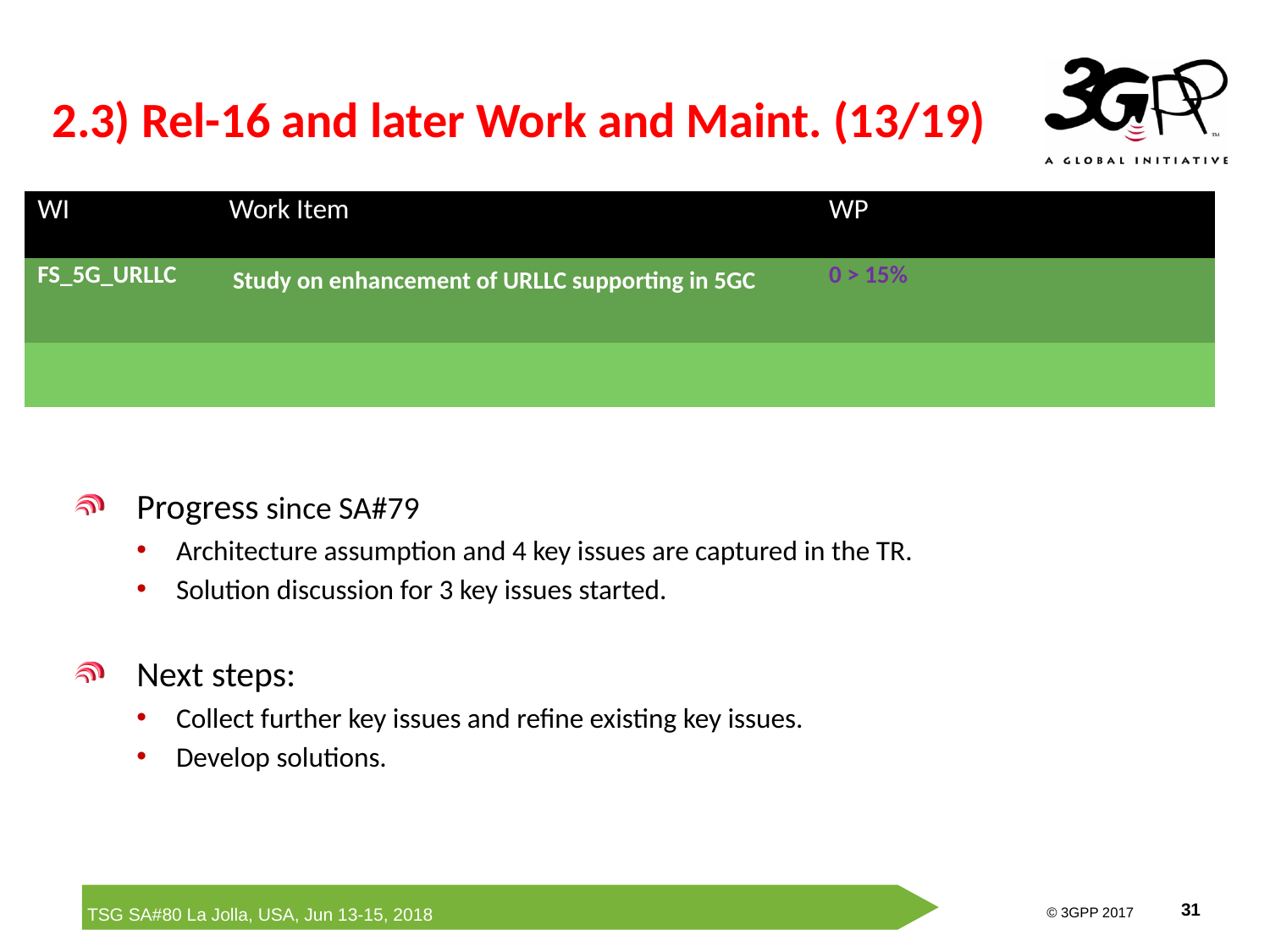

# 2.3) Rel-16 and later Work and Maint. (13/19)
| WI | Work Item | WP |  |  |
| --- | --- | --- | --- | --- |
| FS\_5G\_URLLC | Study on enhancement of URLLC supporting in 5GC | 0 > 15% |  |  |
|  |  |  |  |  |
Progress since SA#79
Architecture assumption and 4 key issues are captured in the TR.
Solution discussion for 3 key issues started.

Next steps:
Collect further key issues and refine existing key issues.
Develop solutions.